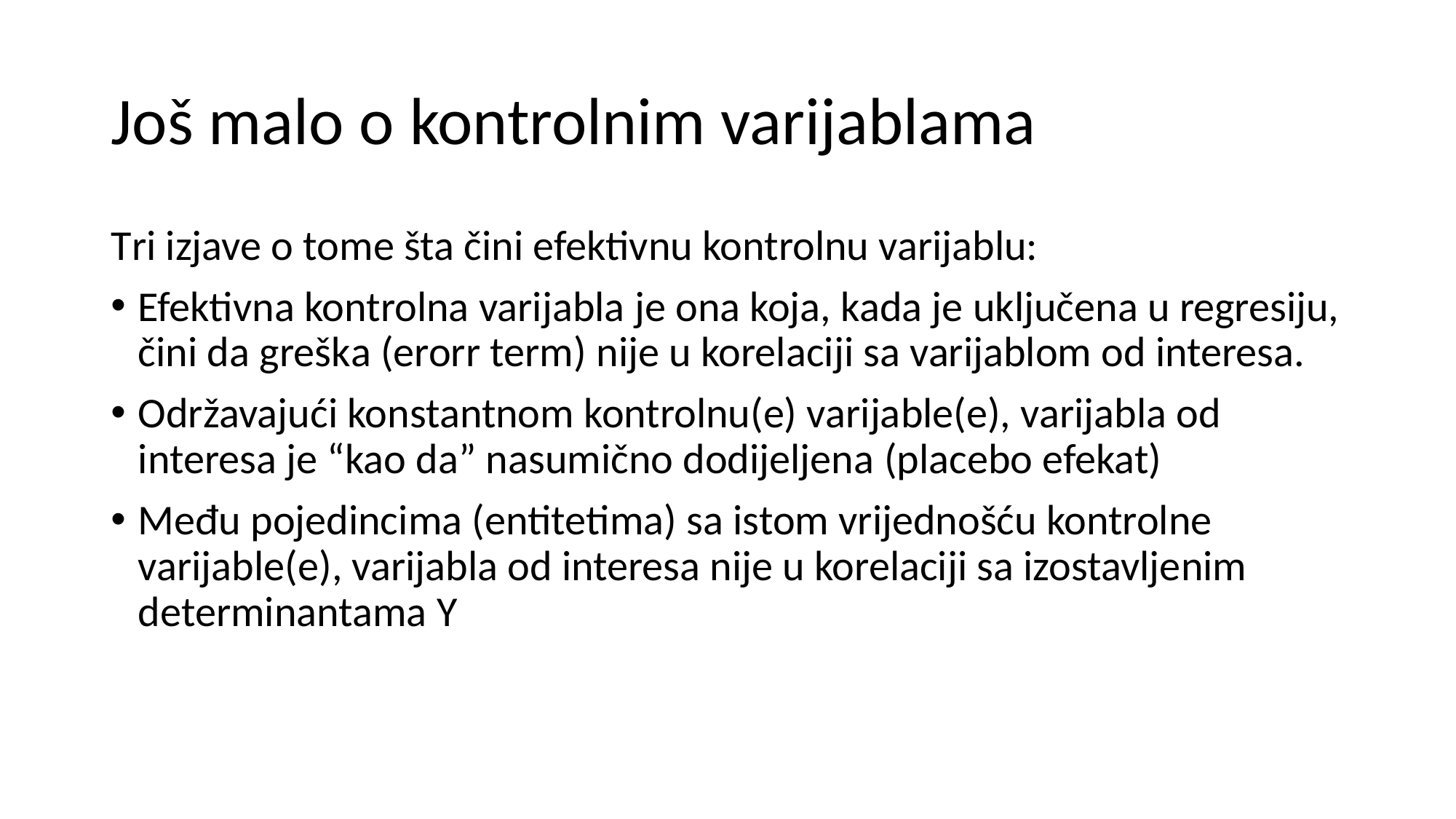

# Još malo o kontrolnim varijablama
Tri izjave o tome šta čini efektivnu kontrolnu varijablu:
Efektivna kontrolna varijabla je ona koja, kada je uključena u regresiju, čini da greška (erorr term) nije u korelaciji sa varijablom od interesa.
Održavajući konstantnom kontrolnu(e) varijable(e), varijabla od interesa je “kao da” nasumično dodijeljena (placebo efekat)
Među pojedincima (entitetima) sa istom vrijednošću kontrolne varijable(e), varijabla od interesa nije u korelaciji sa izostavljenim determinantama Y